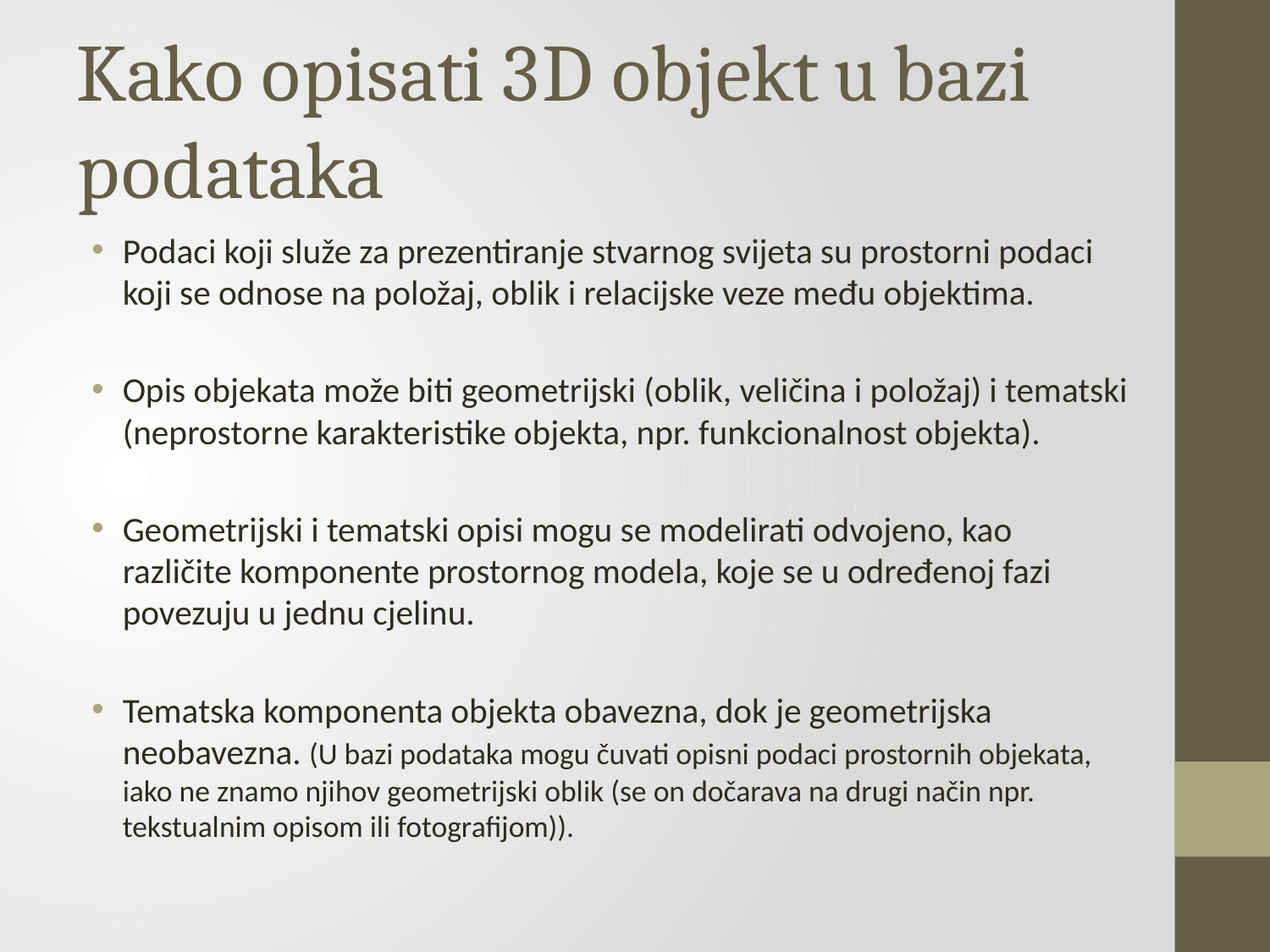

# Kako opisati 3D objekt u bazi podataka
Podaci koji služe za prezentiranje stvarnog svijeta su prostorni podaci koji se odnose na položaj, oblik i relacijske veze među objektima.

Opis objekata može biti geometrijski (oblik, veličina i položaj) i tematski (neprostorne karakteristike objekta, npr. funkcionalnost objekta).

Geometrijski i tematski opisi mogu se modelirati odvojeno, kao različite komponente prostornog modela, koje se u određenoj fazi povezuju u jednu cjelinu.

Tematska komponenta objekta obavezna, dok je geometrijska neobavezna. (U bazi podataka mogu čuvati opisni podaci prostornih objekata, iako ne znamo njihov geometrijski oblik (se on dočarava na drugi način npr. tekstualnim opisom ili fotografijom)).